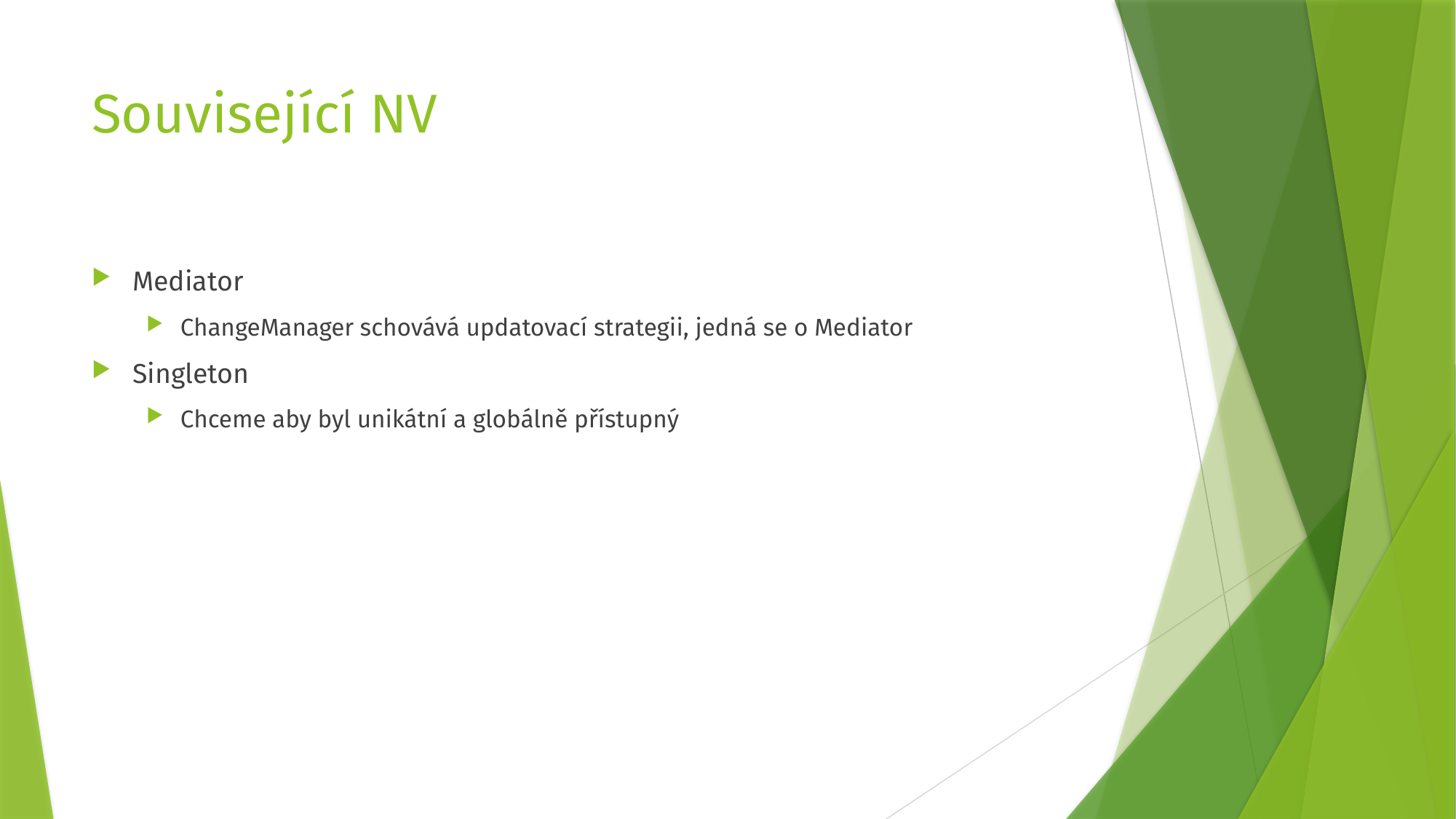

# Související NV
Mediator
ChangeManager schovává updatovací strategii, jedná se o Mediator
Singleton
Chceme aby byl unikátní a globálně přístupný